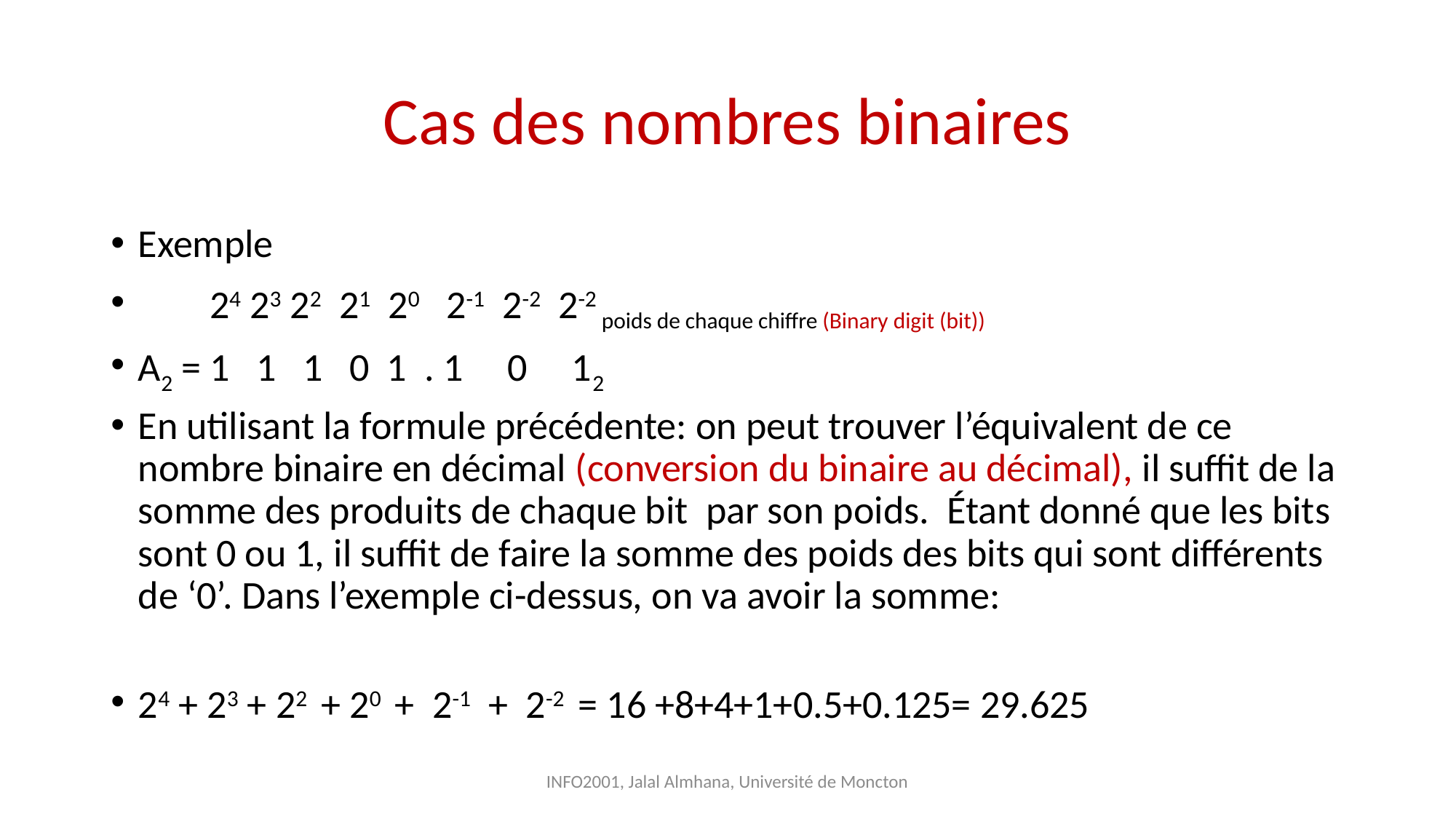

# Cas des nombres binaires
Exemple
        24 23 22  21  20   2-1  2-2  2-2 poids de chaque chiffre (Binary digit (bit))
A2 = 1   1   1   0  1  . 1     0     12
En utilisant la formule précédente: on peut trouver l’équivalent de ce nombre binaire en décimal (conversion du binaire au décimal), il suffit de la somme des produits de chaque bit  par son poids.  Étant donné que les bits sont 0 ou 1, il suffit de faire la somme des poids des bits qui sont différents de ‘0’. Dans l’exemple ci-dessus, on va avoir la somme:

24 + 23 + 22  + 20  +  2-1  +  2-2  = 16 +8+4+1+0.5+0.125= 29.625
INFO2001, Jalal Almhana, Université de Moncton